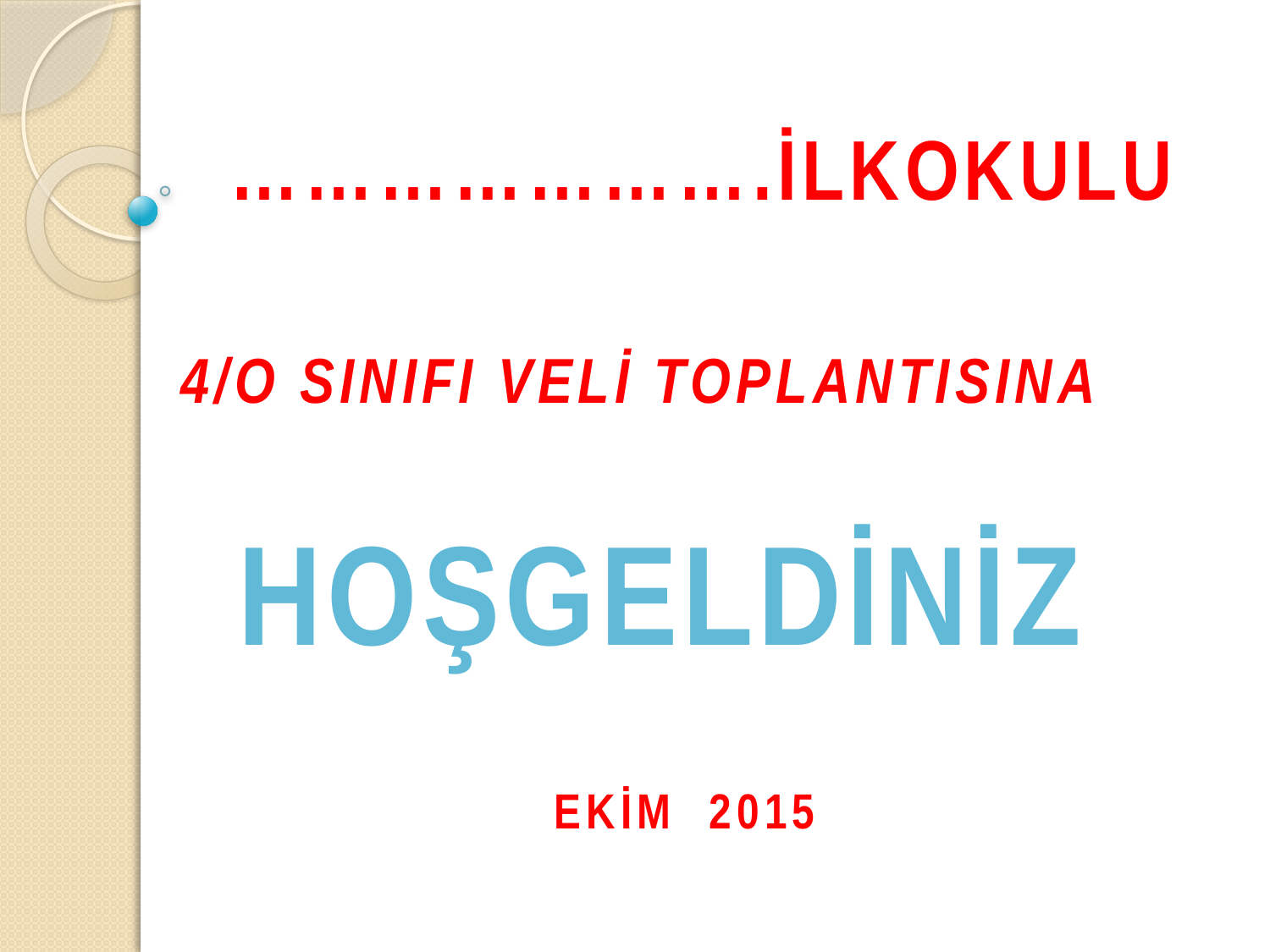

………………….İLKOKULU

  4/O SINIFI VELİ TOPLANTISINA

     HOŞGELDİNİZ

               EKİM  2015